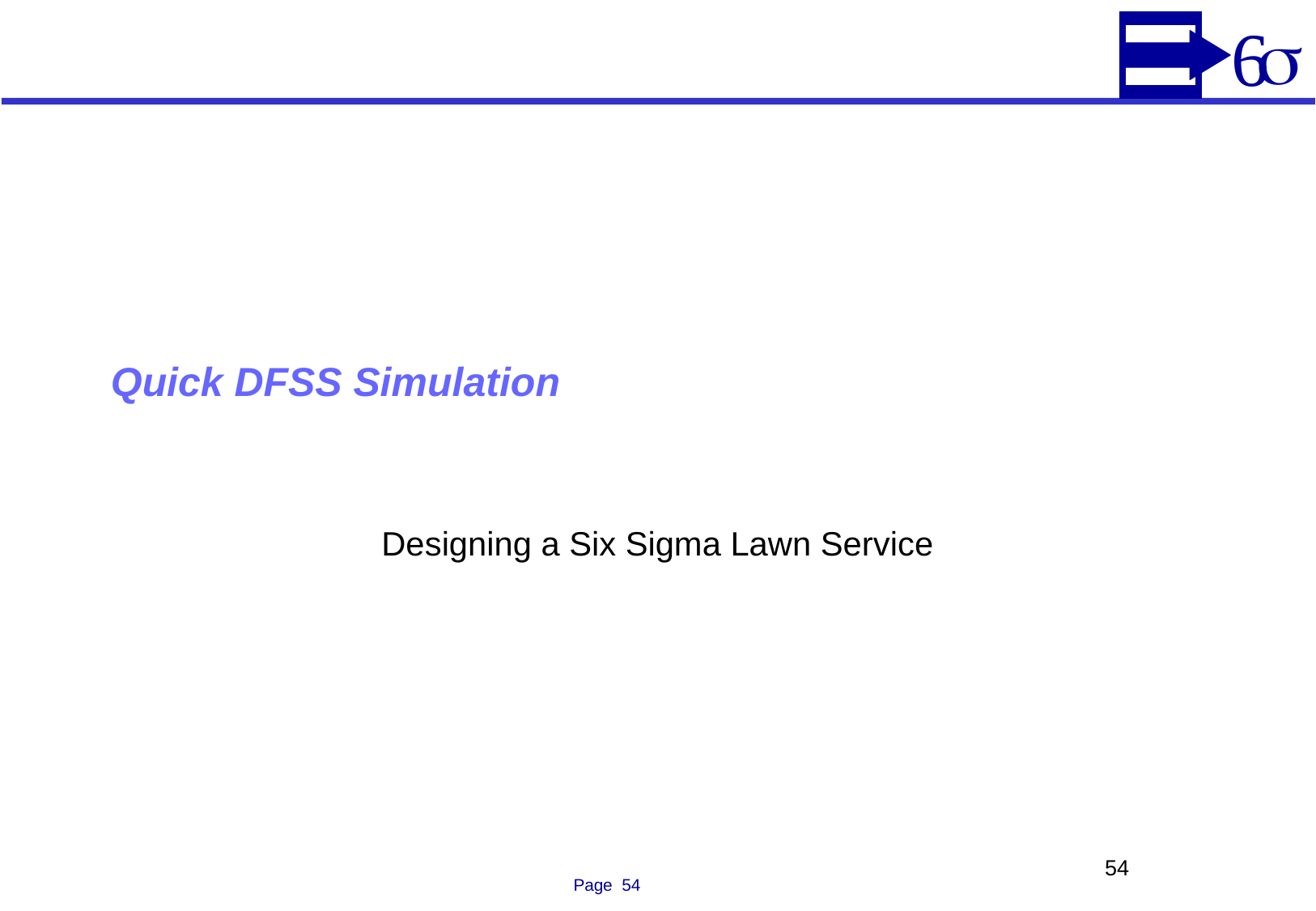

# Quick DFSS Simulation
Designing a Six Sigma Lawn Service